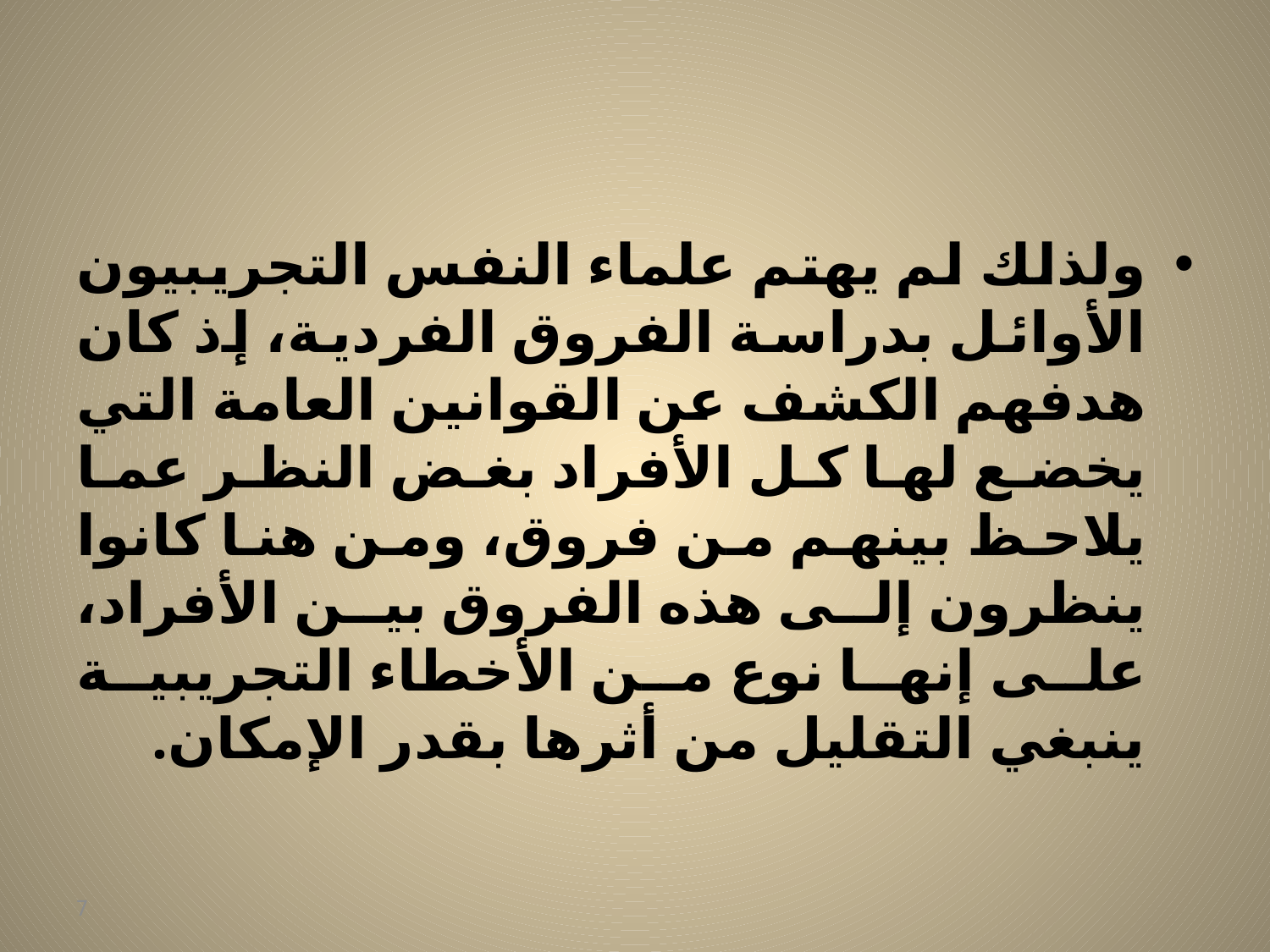

#
ولذلك لم يهتم علماء النفس التجريبيون الأوائل بدراسة الفروق الفردية، إذ كان هدفهم الكشف عن القوانين العامة التي يخضع لها كل الأفراد بغض النظر عما يلاحظ بينهم من فروق، ومن هنا كانوا ينظرون إلى هذه الفروق بين الأفراد، على إنها نوع من الأخطاء التجريبية ينبغي التقليل من أثرها بقدر الإمكان.
7